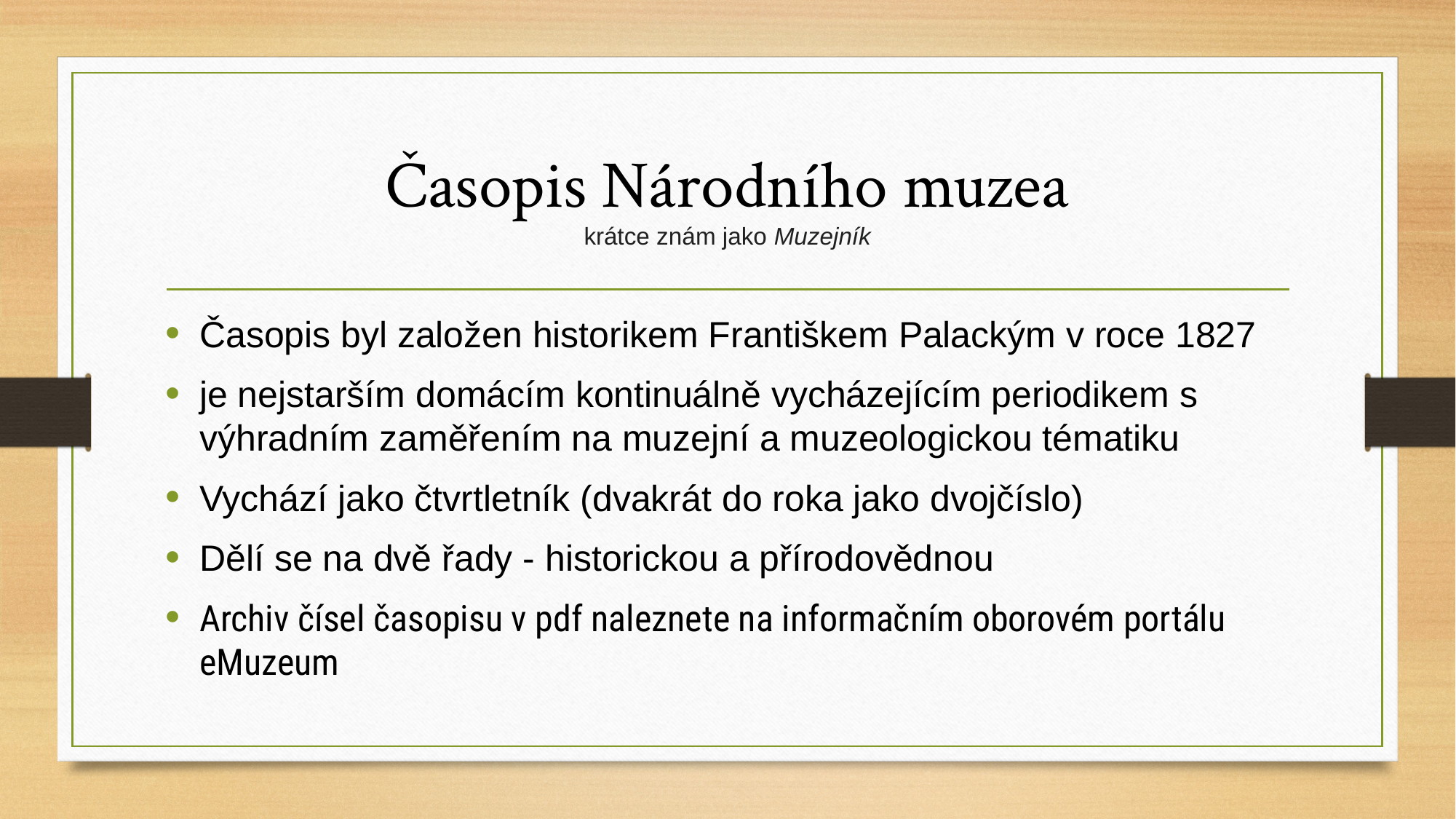

# Časopis Národního muzea krátce znám jako Muzejník
Časopis byl založen historikem Františkem Palackým v roce 1827
je nejstarším domácím kontinuálně vycházejícím periodikem s výhradním zaměřením na muzejní a muzeologickou tématiku
Vychází jako čtvrtletník (dvakrát do roka jako dvojčíslo)
Dělí se na dvě řady - historickou a přírodovědnou
Archiv čísel časopisu v pdf naleznete na informačním oborovém portálu eMuzeum